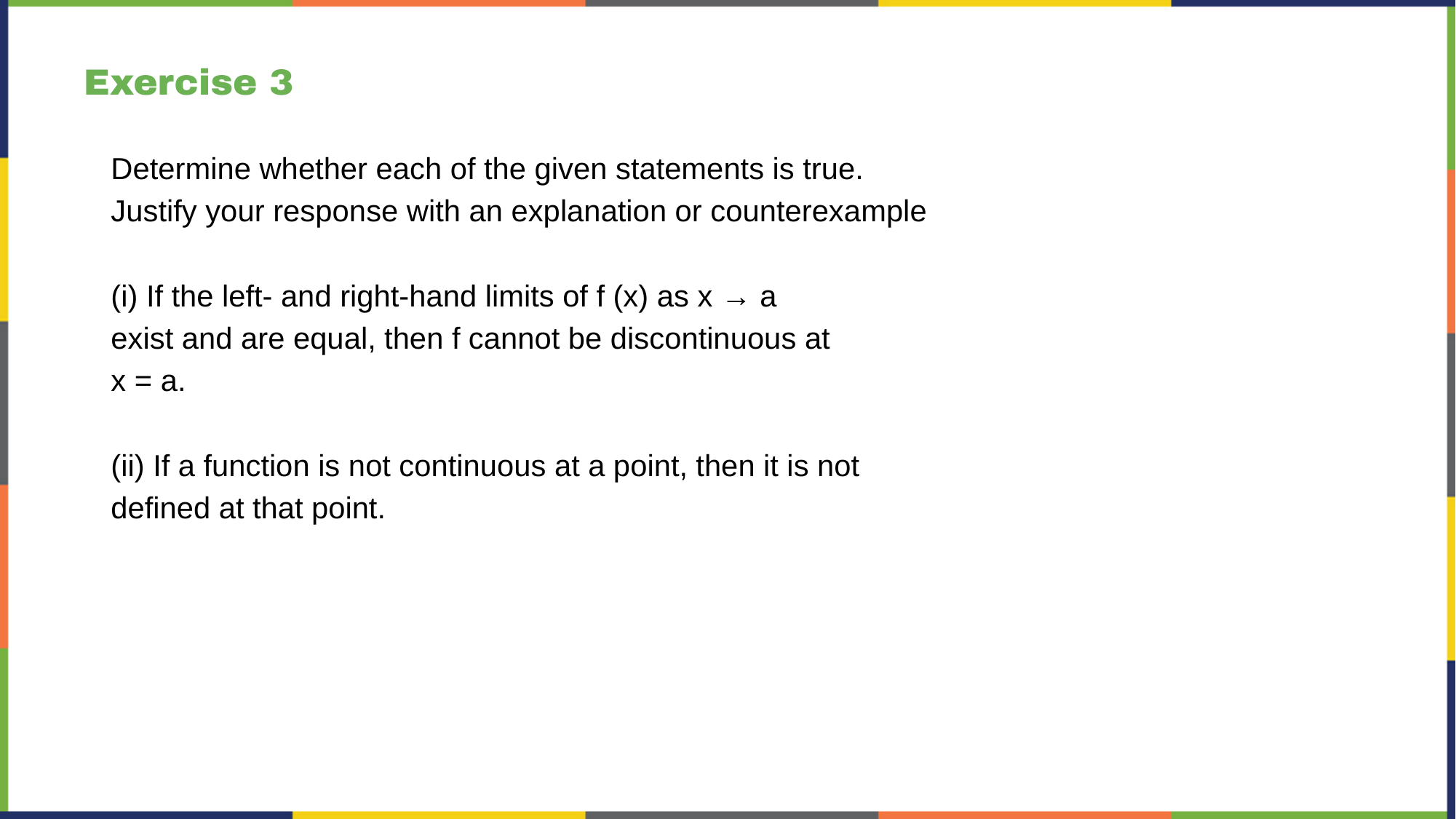

# Exercise 3
Determine whether each of the given statements is true.
Justify your response with an explanation or counterexample

(i) If the left- and right-hand limits of f (x) as x → a
exist and are equal, then f cannot be discontinuous at
x = a.

(ii) If a function is not continuous at a point, then it is not
defined at that point.